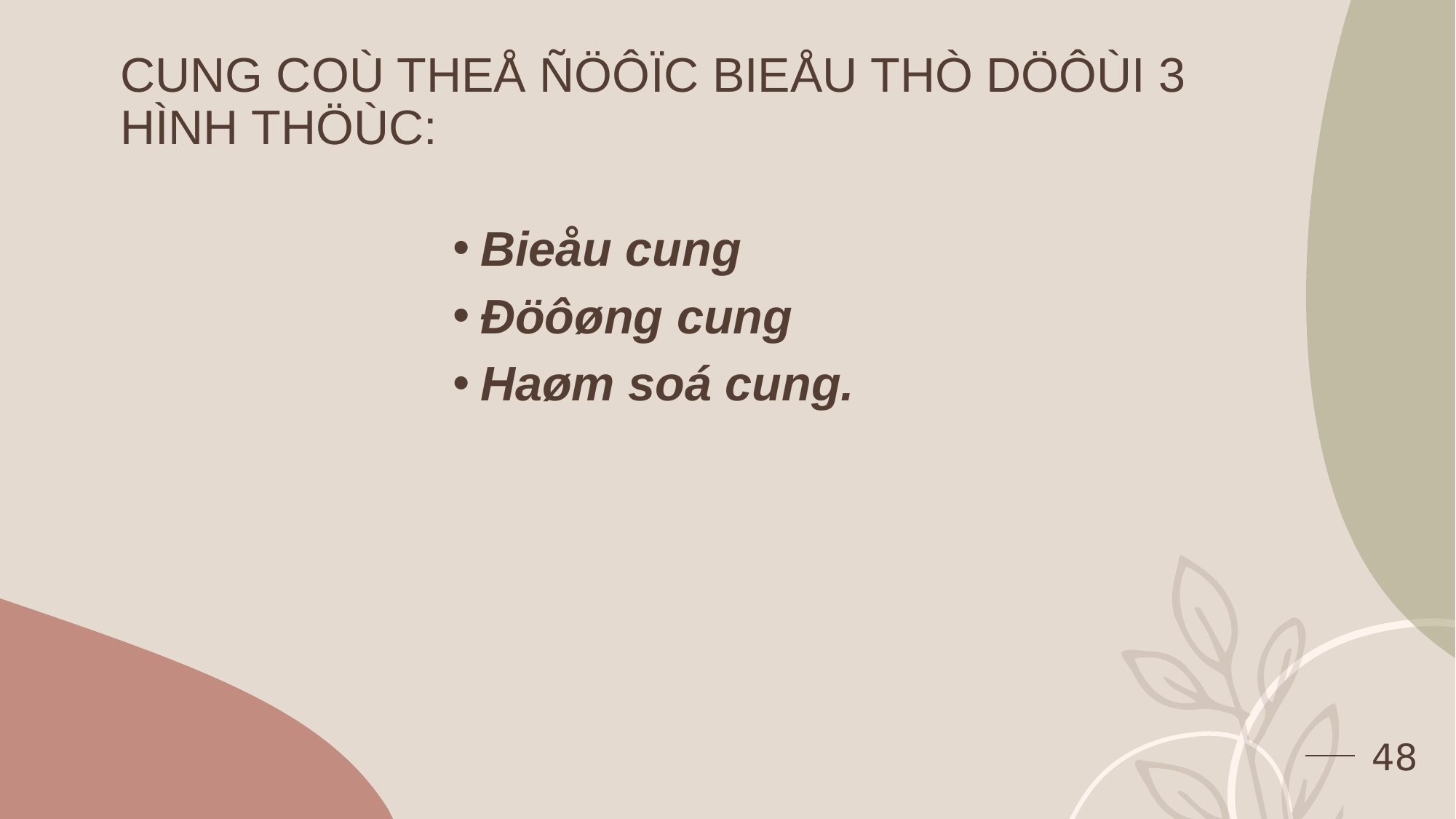

# CUNG COÙ THEÅ ÑÖÔÏC BIEÅU THÒ DÖÔÙI 3 HÌNH THÖÙC:
Bieåu cung
Đöôøng cung
Haøm soá cung.

48